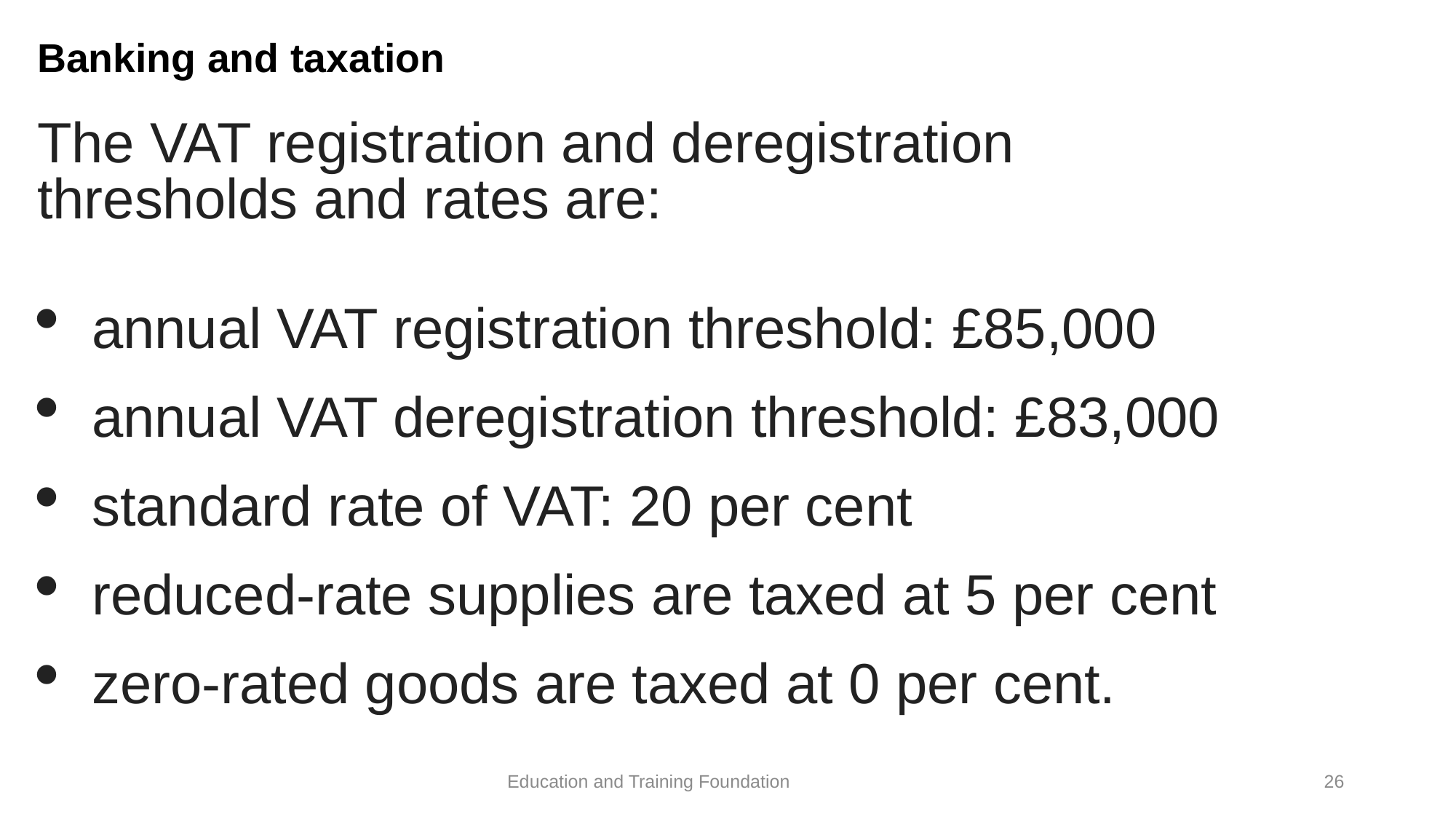

# Banking and taxation
The VAT registration and deregistration thresholds and rates are:

annual VAT registration threshold: £85,000
annual VAT deregistration threshold: £83,000
standard rate of VAT: 20 per cent
reduced-rate supplies are taxed at 5 per cent
zero-rated goods are taxed at 0 per cent.

26
Education and Training Foundation